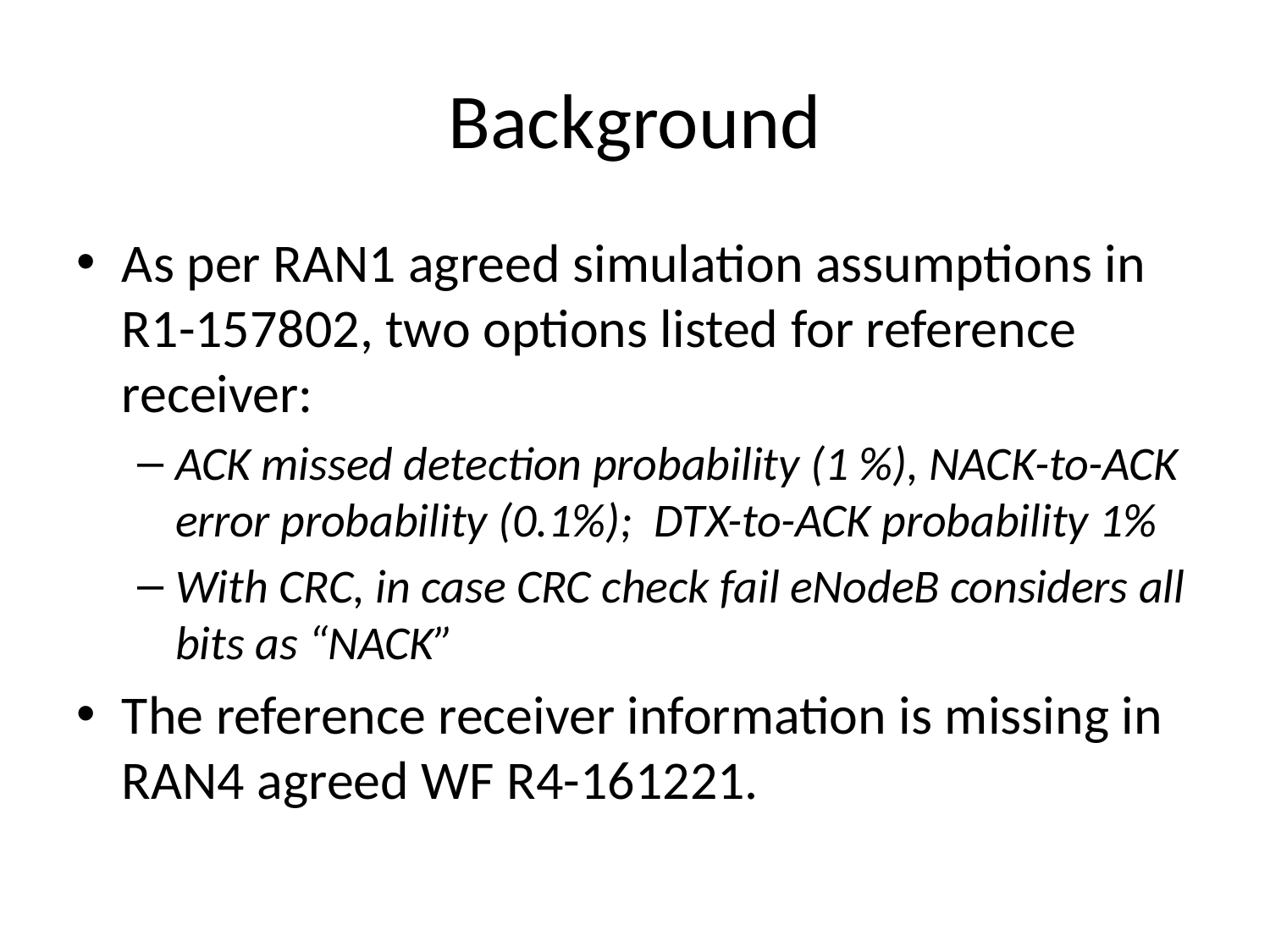

# Background
As per RAN1 agreed simulation assumptions in R1-157802, two options listed for reference receiver:
ACK missed detection probability (1 %), NACK-to-ACK error probability (0.1%);  DTX-to-ACK probability 1%
With CRC, in case CRC check fail eNodeB considers all bits as “NACK”
The reference receiver information is missing in RAN4 agreed WF R4-161221.